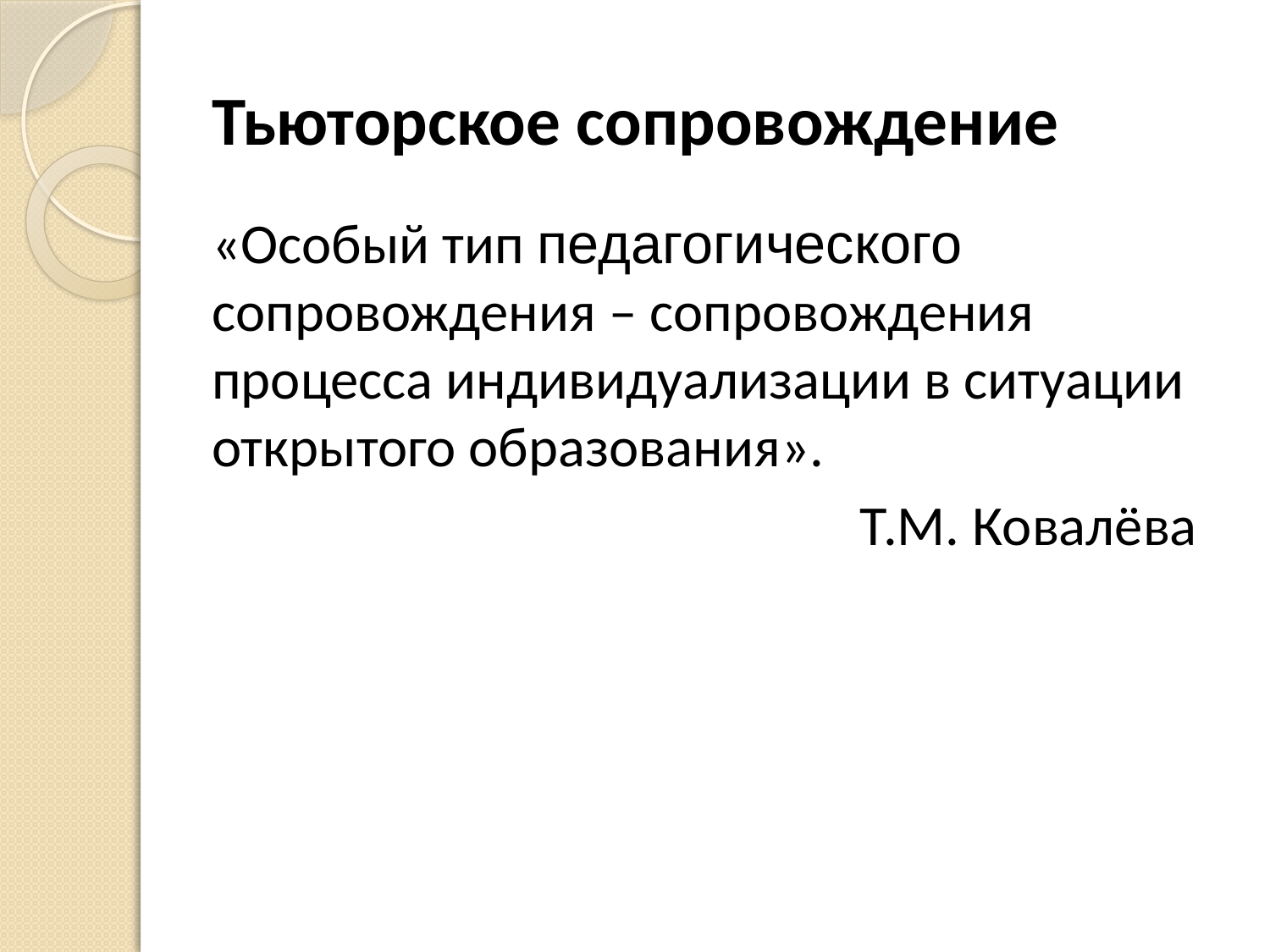

# Тьюторское сопровождение
«Особый тип педагогического сопровождения – сопровождения процесса индивидуализации в ситуации открытого образования».
                                                   Т.М. Ковалёва